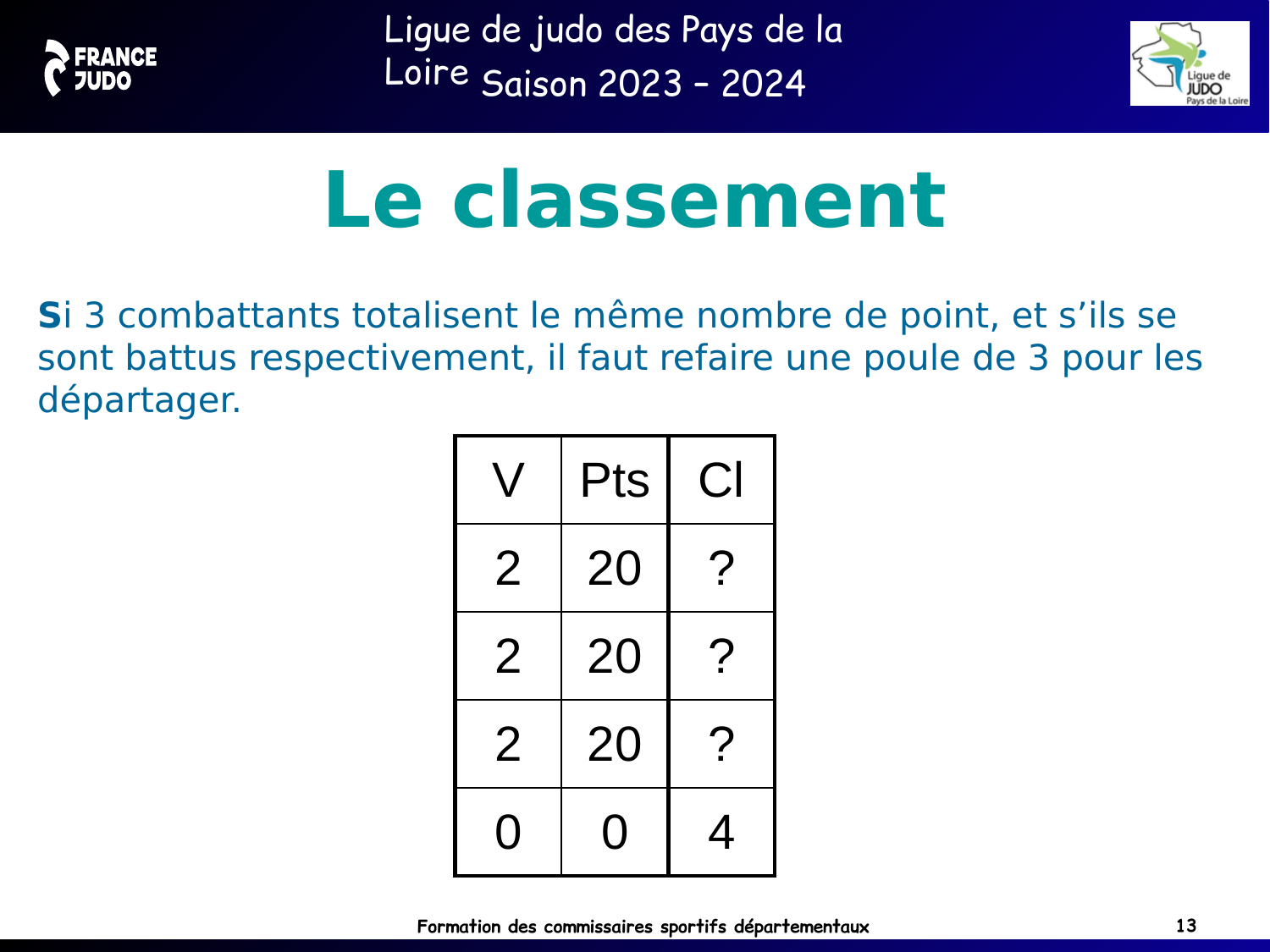

Le classement
Si 3 combattants totalisent le même nombre de point, et s’ils se sont battus respectivement, il faut refaire une poule de 3 pour les départager.
| V | Pts | Cl |
| --- | --- | --- |
| 2 | 20 | ? |
| 2 | 20 | ? |
| 2 | 20 | ? |
| 0 | 0 | 4 |